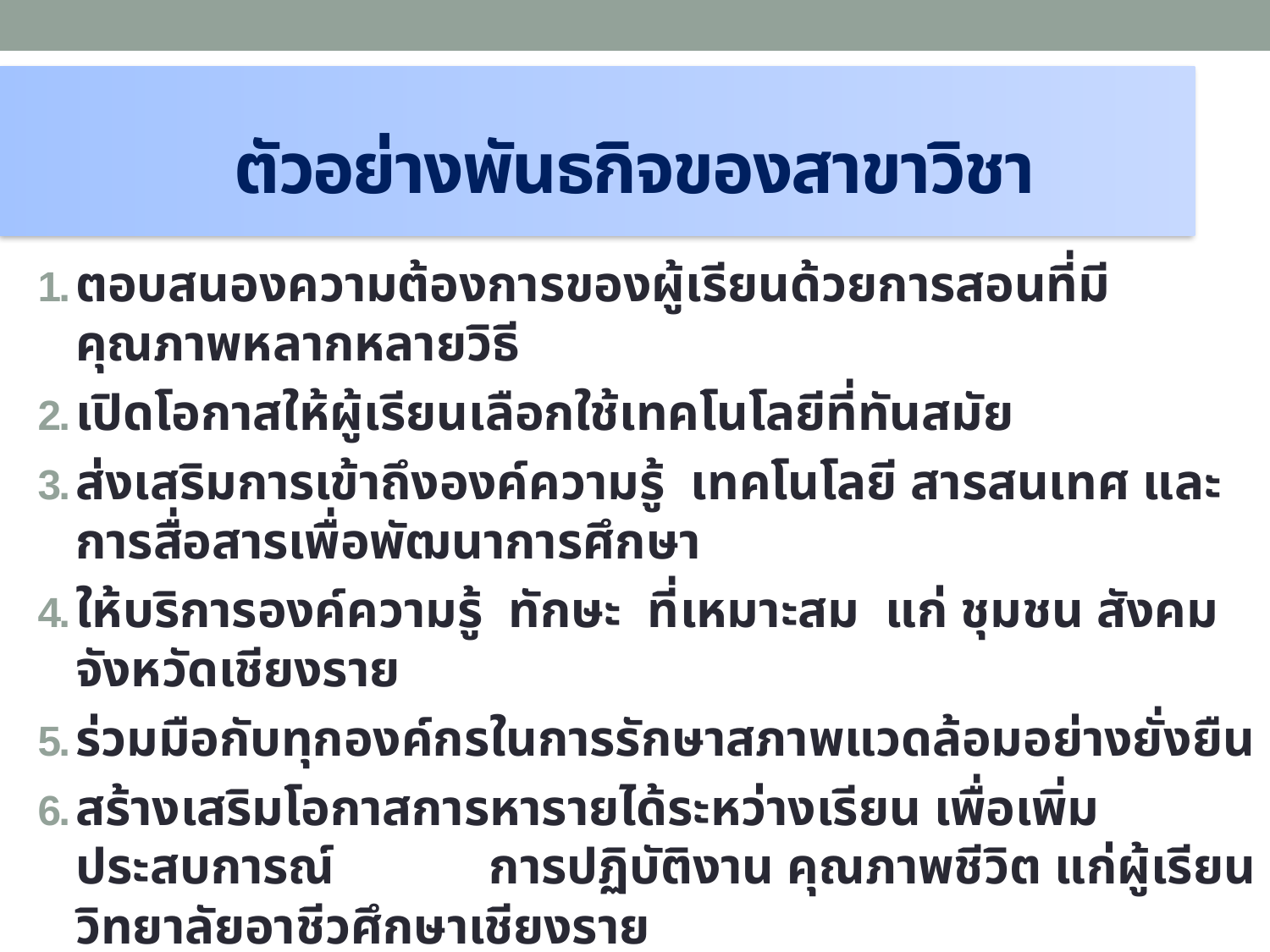

# ตัวอย่างพันธกิจของสาขาวิชา
ตอบสนองความต้องการของผู้เรียนด้วยการสอนที่มีคุณภาพหลากหลายวิธี
เปิดโอกาสให้ผู้เรียนเลือกใช้เทคโนโลยีที่ทันสมัย
ส่งเสริมการเข้าถึงองค์ความรู้  เทคโนโลยี สารสนเทศ และการสื่อสารเพื่อพัฒนาการศึกษา
ให้บริการองค์ความรู้  ทักษะ  ที่เหมาะสม  แก่ ชุมชน สังคม จังหวัดเชียงราย
ร่วมมือกับทุกองค์กรในการรักษาสภาพแวดล้อมอย่างยั่งยืน
สร้างเสริมโอกาสการหารายได้ระหว่างเรียน เพื่อเพิ่มประสบการณ์            การปฏิบัติงาน คุณภาพชีวิต แก่ผู้เรียนวิทยาลัยอาชีวศึกษาเชียงราย
หาเครือข่ายในอาเซียนเพื่อเพิ่มโอกาสการพัฒนาการศึกษาระหว่างประเทศ
มุ่งเน้นพัฒนาความสามารถในการสนทนาภาษาอังกฤษให้แก่ผู้เรียน